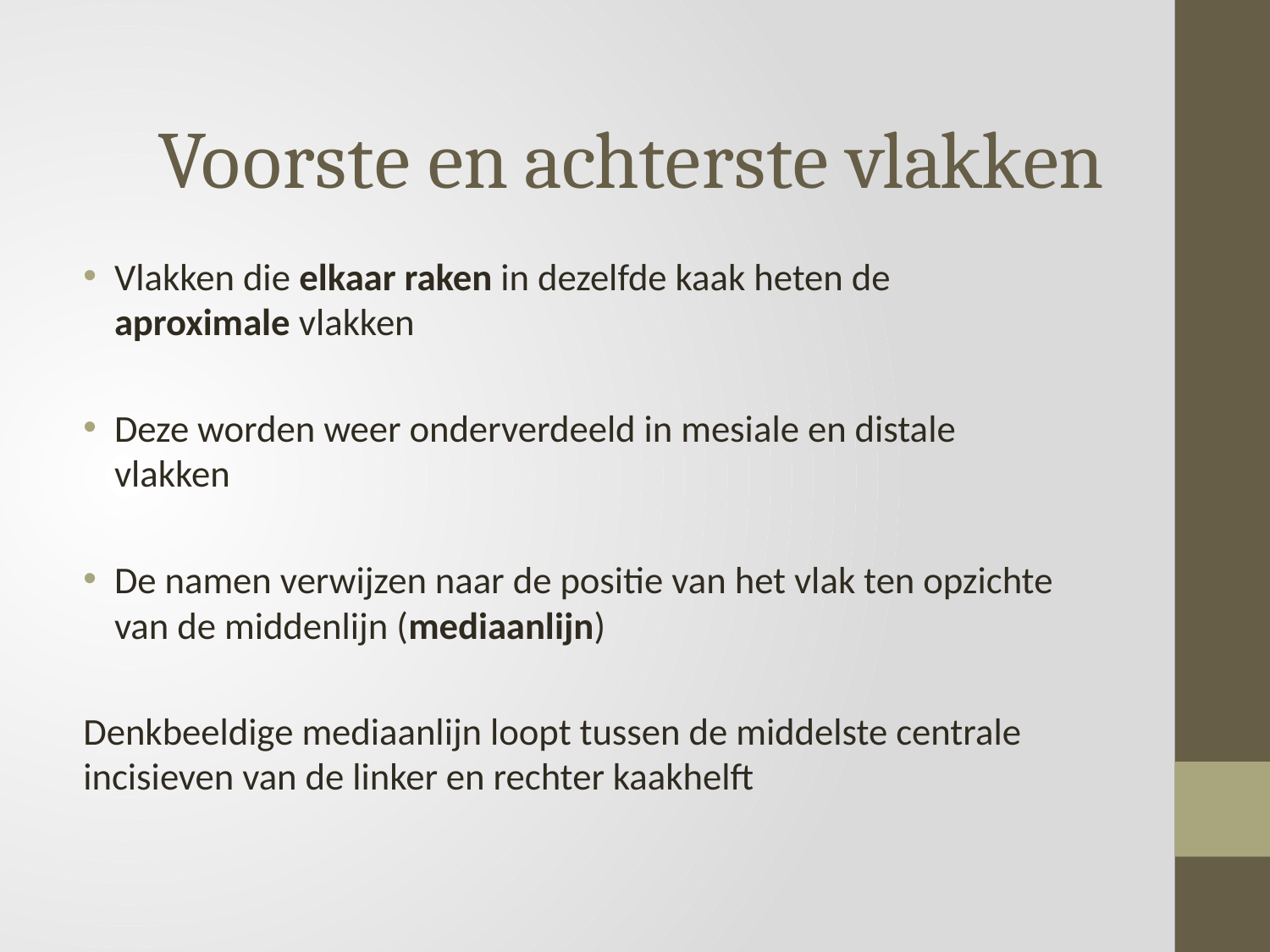

# Voorste en achterste vlakken
Vlakken die elkaar raken in dezelfde kaak heten de aproximale vlakken

Deze worden weer onderverdeeld in mesiale en distale vlakken

De namen verwijzen naar de positie van het vlak ten opzichte van de middenlijn (mediaanlijn)

Denkbeeldige mediaanlijn loopt tussen de middelste centrale incisieven van de linker en rechter kaakhelft